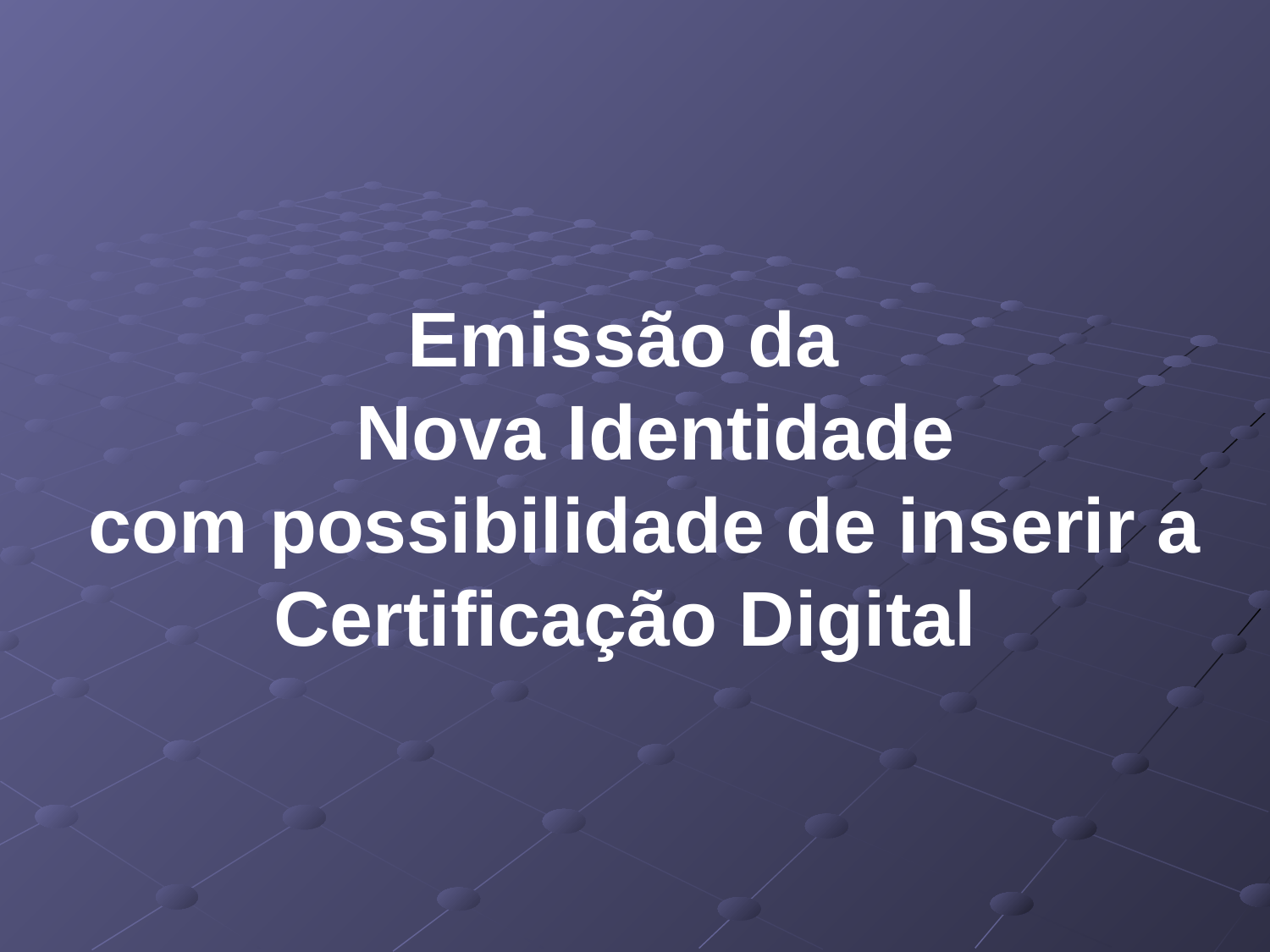

# Emissão da Nova Identidade com possibilidade de inserir a Certificação Digital